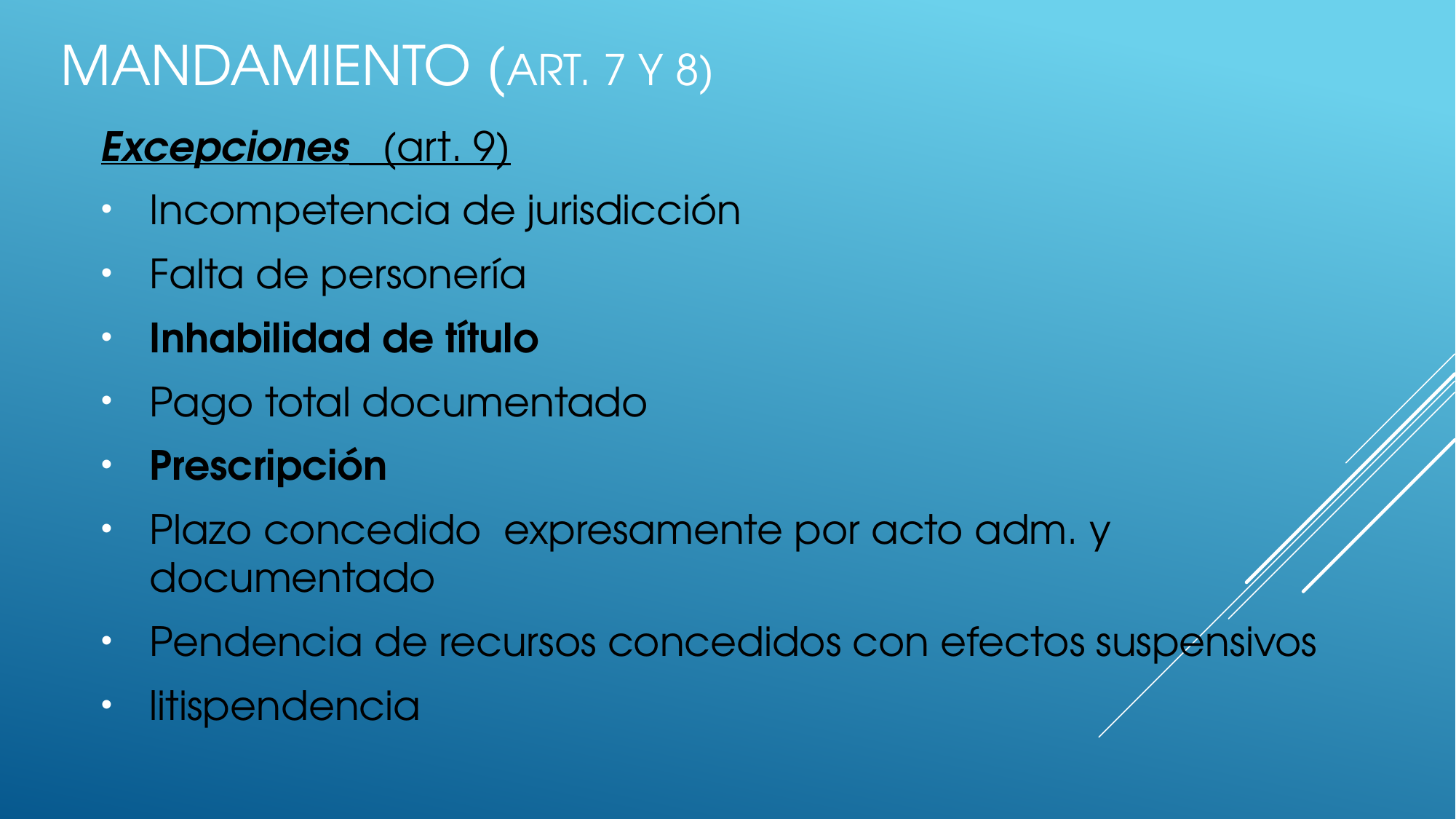

# Mandamiento (Art. 7 y 8)
Excepciones   (art. 9)
Incompetencia de jurisdicción
Falta de personería
Inhabilidad de título
Pago total documentado
Prescripción
Plazo concedido  expresamente por acto adm. y documentado
Pendencia de recursos concedidos con efectos suspensivos
litispendencia